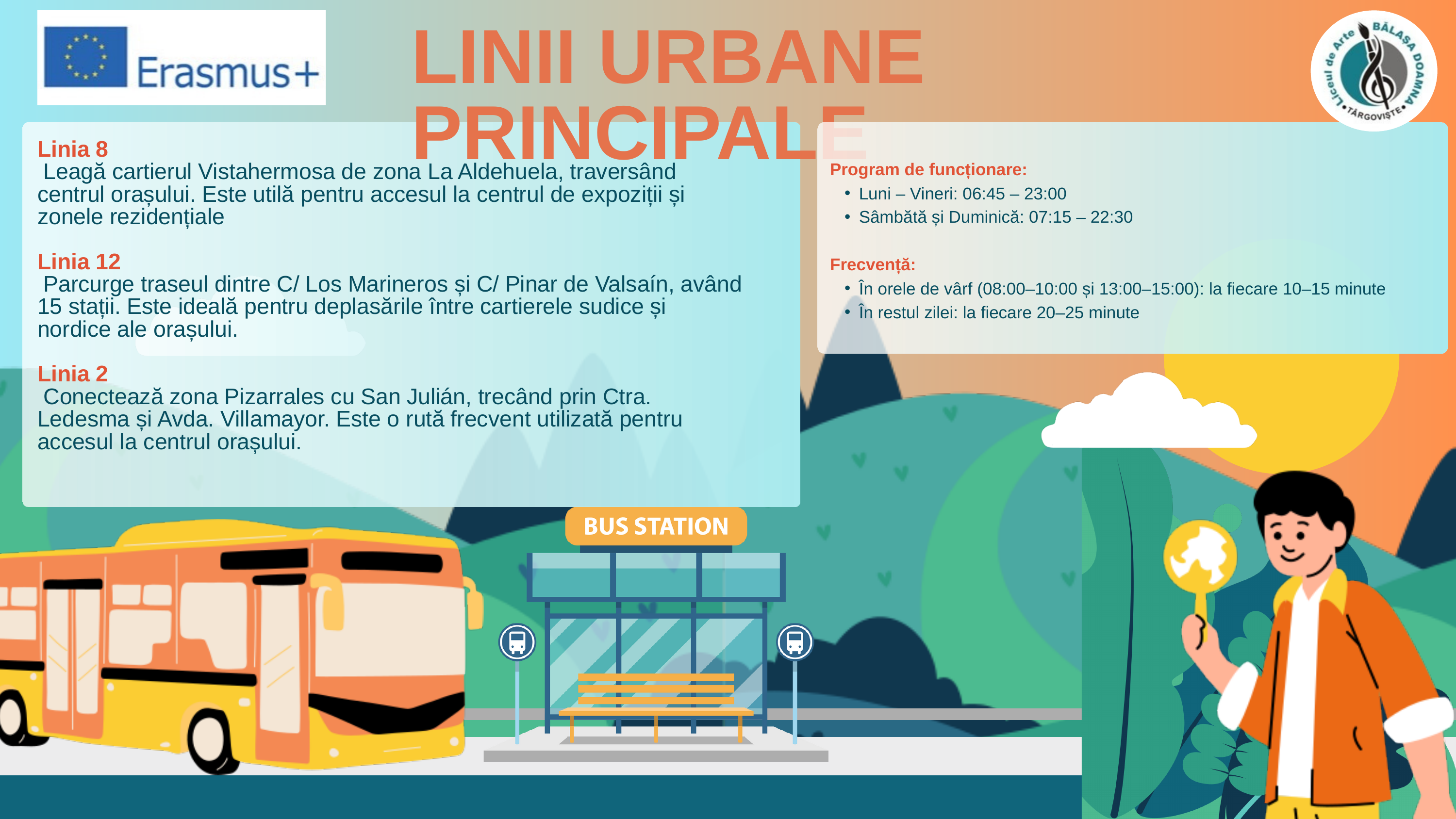

LINII URBANE PRINCIPALE

Linia 8
 Leagă cartierul Vistahermosa de zona La Aldehuela, traversând centrul orașului. Este utilă pentru accesul la centrul de expoziții și zonele rezidențiale

Linia 12
 Parcurge traseul dintre C/ Los Marineros și C/ Pinar de Valsaín, având 15 stații. Este ideală pentru deplasările între cartierele sudice și nordice ale orașului.

Linia 2
 Conectează zona Pizarrales cu San Julián, trecând prin Ctra. Ledesma și Avda. Villamayor. Este o rută frecvent utilizată pentru accesul la centrul orașului.

Program de funcționare:
Luni – Vineri: 06:45 – 23:00
Sâmbătă și Duminică: 07:15 – 22:30

Frecvență:
În orele de vârf (08:00–10:00 și 13:00–15:00): la fiecare 10–15 minute
În restul zilei: la fiecare 20–25 minute